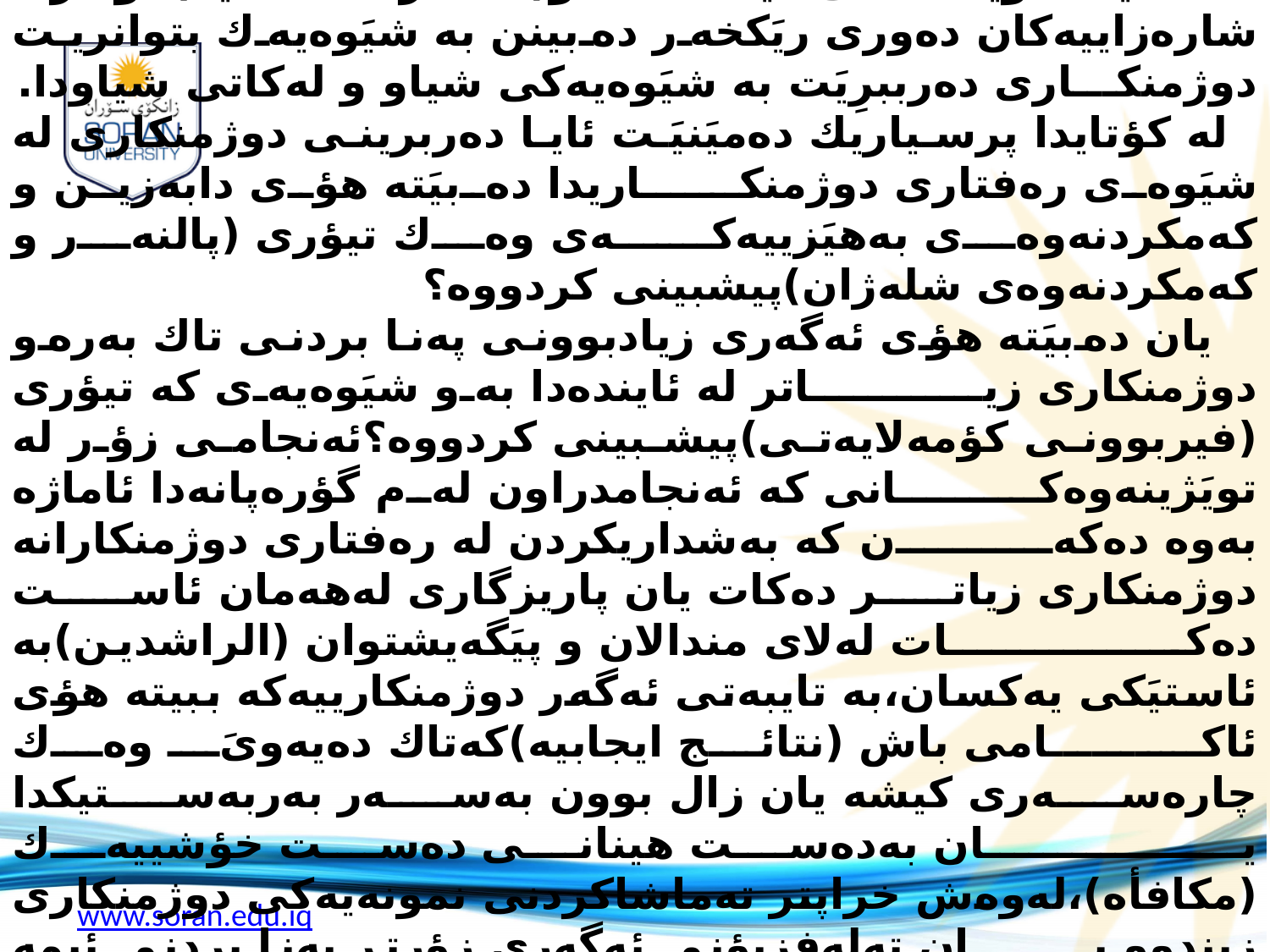

خؤشبه‌ختانه‌ دوژمنكارى له‌لاى شيرده‌ره‌ بالاَكان و به‌ تايبه‌ت مرؤڤ وه‌لامدانه‌وه‌يه‌كى ئؤتؤماتيكى نييه‌ بؤ وروژاندنى (تهيج)هايبؤسه‌لامؤس،ئه‌وه‌ى به‌دى كراوه‌ له‌بارى ئه‌م ئه‌نداميانه‌ تويَكلَى ميَشك و(القشره‌ الدماغيه‌)هؤكارى شاره‌زاييه‌كان ده‌ورى ريَكخه‌ر ده‌بينن به‌ شيَوه‌يه‌ك بتوانريت دوژمنكـــارى ده‌رببرِيَت به‌ شيَوه‌يه‌كى شياو و له‌كاتى شياودا.
  له‌ كؤتايدا پرسياريك ده‌ميَنيَت ئايا ده‌ربرينى دوژمنكارى له‌ شيَوه‌ى ره‌فتارى دوژمنكـــــاريدا ده‌بيَته‌ هؤى دابه‌زين و كه‌مكردنه‌وه‌ى به‌هيَزييه‌كـــه‌ى وه‌ك تيؤرى (پالنه‌ر و كه‌مكردنه‌وه‌ى شله‌ژان)پيشبينى كردووه‌؟
   يان ده‌بيَته‌ هؤى ئه‌گه‌رى زيادبوونى په‌نا بردنى تاك به‌ره‌و دوژمنكارى زيـــــــــــاتر له‌ ئاينده‌دا به‌و شيَوه‌يه‌ى كه‌ تيؤرى (فيربوونى كؤمه‌لايه‌تى)پيشبينى كردووه‌؟ئه‌نجامى زؤر له‌ تويَژينه‌وه‌كــــــــانى كه‌ ئه‌نجامدراون له‌م گؤره‌پانه‌دا ئاماژه‌ به‌وه‌ ده‌كه‌ن كه‌ به‌شداريكردن له‌ ره‌فتارى دوژمنكارانه‌ دوژمنكارى زياتر ده‌كات يان پاريزگارى له‌هه‌مان ئاست ده‌كــــــــــــــــات له‌لاى مندالان و پيَگه‌يشتوان (الراشدين)به‌ ئاستيَكى يه‌كسان،به‌ تايبه‌تى ئه‌گه‌ر دوژمنكارييه‌كه‌ ببيته‌ هؤى ئاكـــــــامى باش (نتائج ايجابيه‌)كه‌تاك ده‌يه‌وىَ وه‌ك چاره‌سه‌رى كيشه‌ يان زال بوون به‌سه‌ر به‌ربه‌ستيكدا يــــــــــــــان به‌ده‌ست هينانى ده‌ست خؤشييه‌ك (مكافأه‌)،له‌وه‌ش خراپتر ته‌ماشاكردنى نمونه‌يه‌كى دوژمنكارى زيندوو يــــــــان ته‌له‌فزيؤنى ئه‌گه‌رى زؤرتر په‌نا بردنى ئيمه‌ بؤ دوژمنكارى زياتر ده‌كـــات،به‌ تايبه‌ت ئه‌گه‌ر ئه‌و نمونه‌يه‌ گه‌يشته‌ ئاكامى باش و هه‌ستپيكراو له‌ دواى ئه‌م دوژمنكارييه‌وه‌.